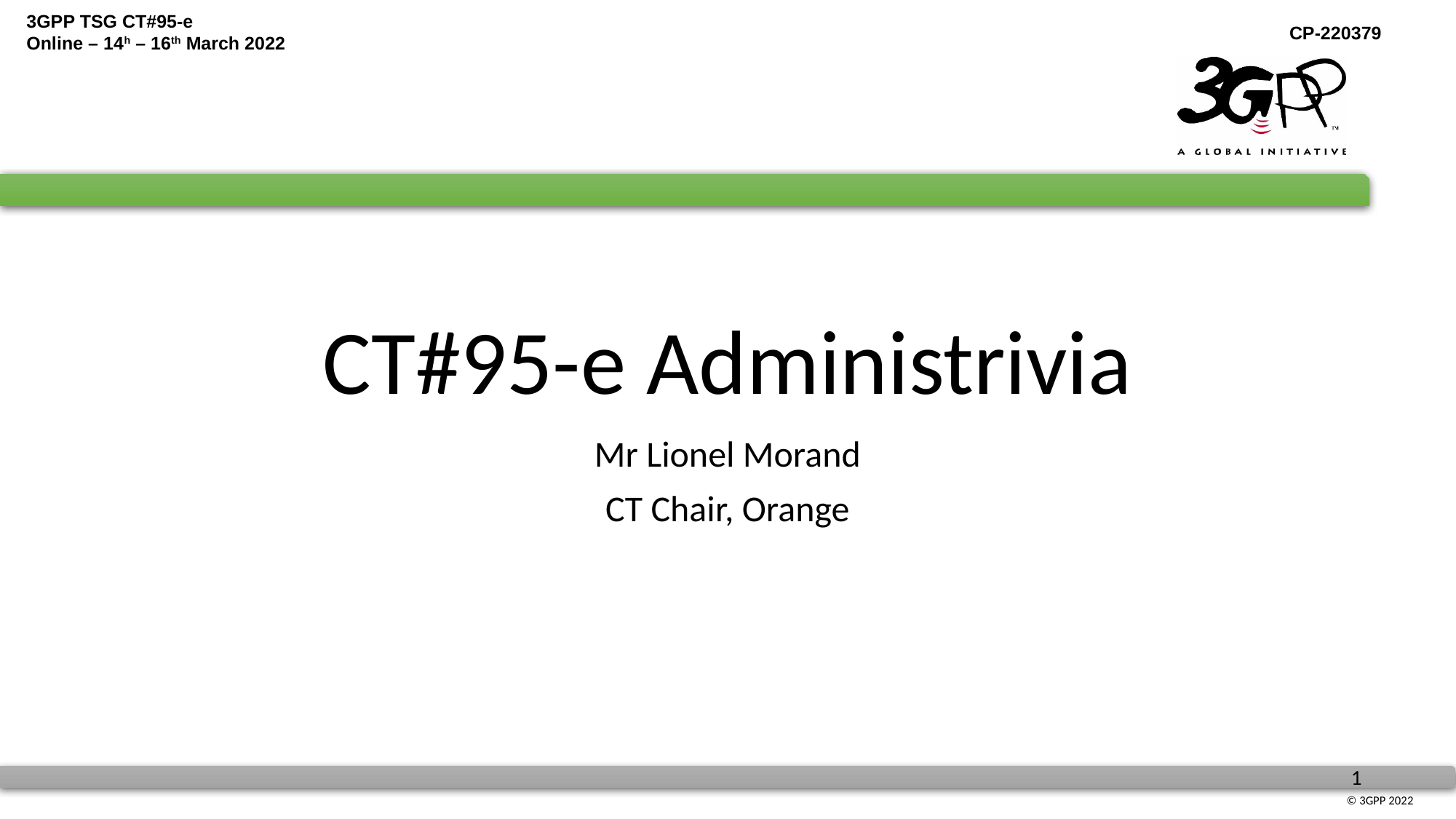

# CT#95-e Administrivia
Mr Lionel Morand
CT Chair, Orange